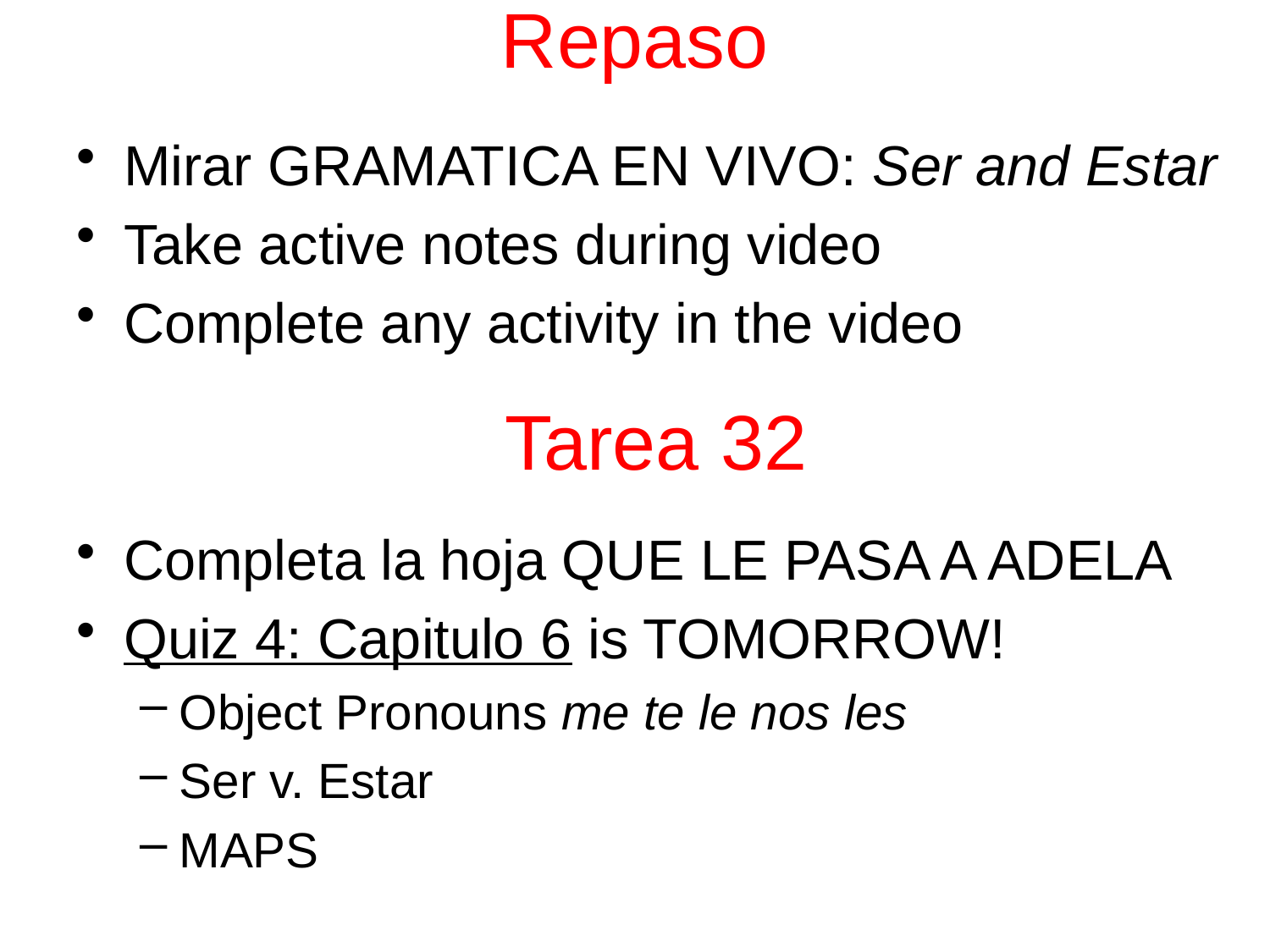

# Repaso
Mirar GRAMATICA EN VIVO: Ser and Estar
Take active notes during video
Complete any activity in the video

Completa la hoja QUE LE PASA A ADELA
Quiz 4: Capitulo 6 is TOMORROW!
Object Pronouns me te le nos les
Ser v. Estar
MAPS
Tarea 32